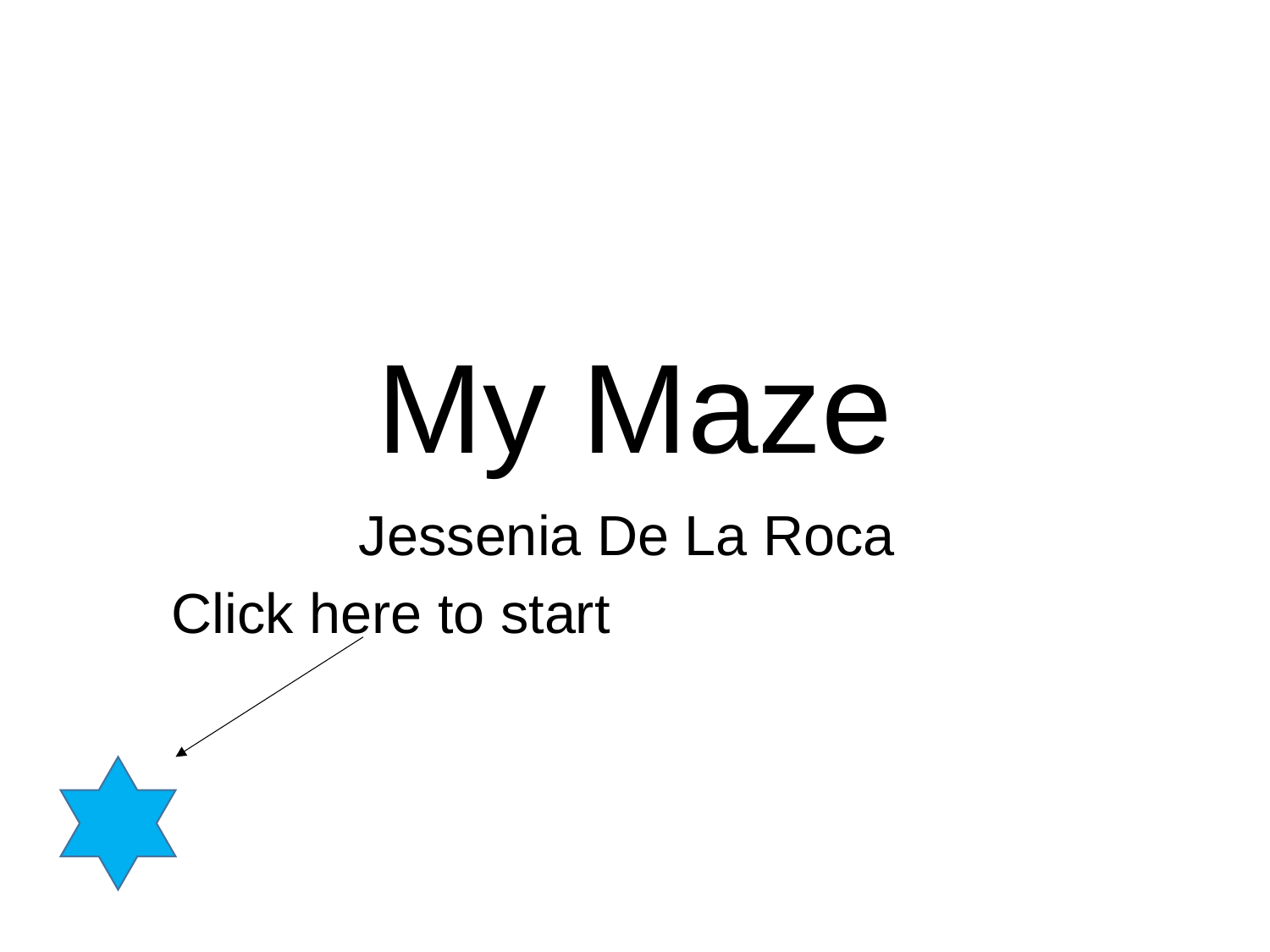

# My Maze
Jessenia De La Roca
Click here to start